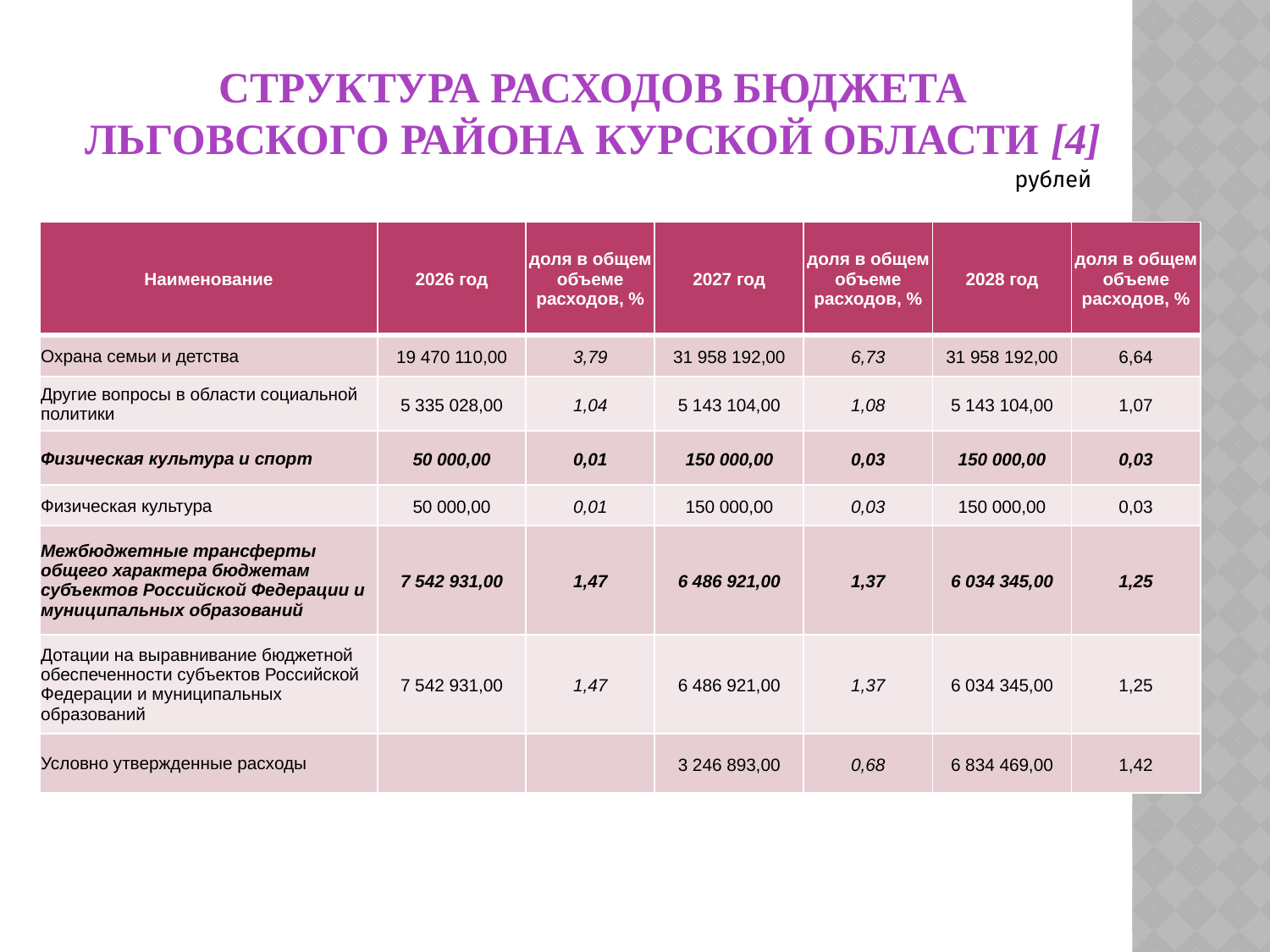

# СТРУКТУРА РАСХОДОВ БЮДЖЕТА ЛЬГОВСКОГО РАЙОНА КУРСКОЙ ОБЛАСТИ [4]
рублей
| Наименование | 2026 год | доля в общем объеме расходов, % | 2027 год | доля в общем объеме расходов, % | 2028 год | доля в общем объеме расходов, % |
| --- | --- | --- | --- | --- | --- | --- |
| Охрана семьи и детства | 19 470 110,00 | 3,79 | 31 958 192,00 | 6,73 | 31 958 192,00 | 6,64 |
| Другие вопросы в области социальной политики | 5 335 028,00 | 1,04 | 5 143 104,00 | 1,08 | 5 143 104,00 | 1,07 |
| Физическая культура и спорт | 50 000,00 | 0,01 | 150 000,00 | 0,03 | 150 000,00 | 0,03 |
| Физическая культура | 50 000,00 | 0,01 | 150 000,00 | 0,03 | 150 000,00 | 0,03 |
| Межбюджетные трансферты общего характера бюджетам субъектов Российской Федерации и муниципальных образований | 7 542 931,00 | 1,47 | 6 486 921,00 | 1,37 | 6 034 345,00 | 1,25 |
| Дотации на выравнивание бюджетной обеспеченности субъектов Российской Федерации и муниципальных образований | 7 542 931,00 | 1,47 | 6 486 921,00 | 1,37 | 6 034 345,00 | 1,25 |
| Условно утвержденные расходы |  |  | 3 246 893,00 | 0,68 | 6 834 469,00 | 1,42 |